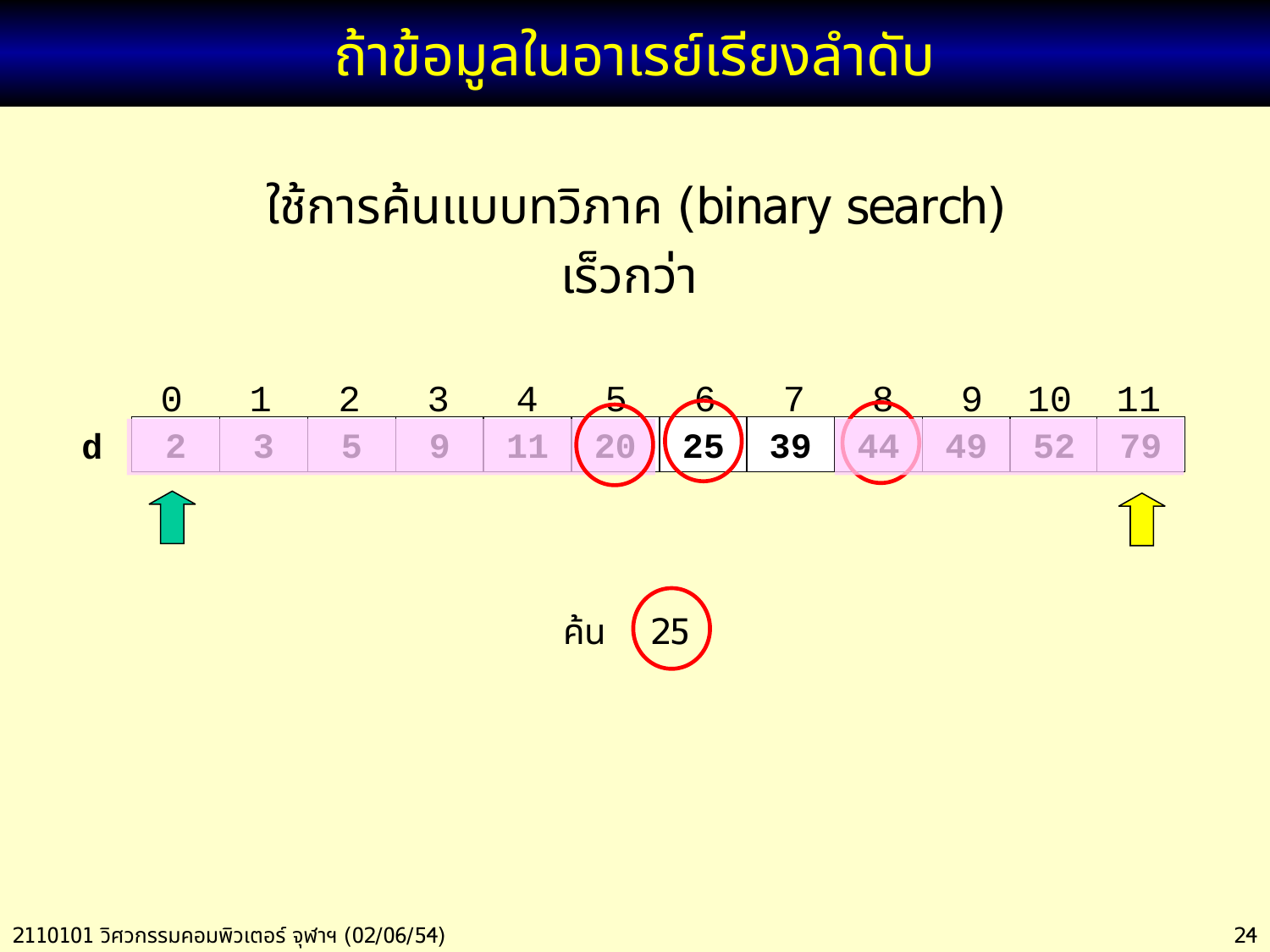

# ถ้าข้อมูลในอาเรย์เรียงลำดับ
ใช้การค้นแบบทวิภาค (binary search)
เร็วกว่า
 0   1   2   3   4   5   6   7   8   9  10  11
2
3
5
9
11
20
25
39
44
49
52
79
 d

ค้น    25